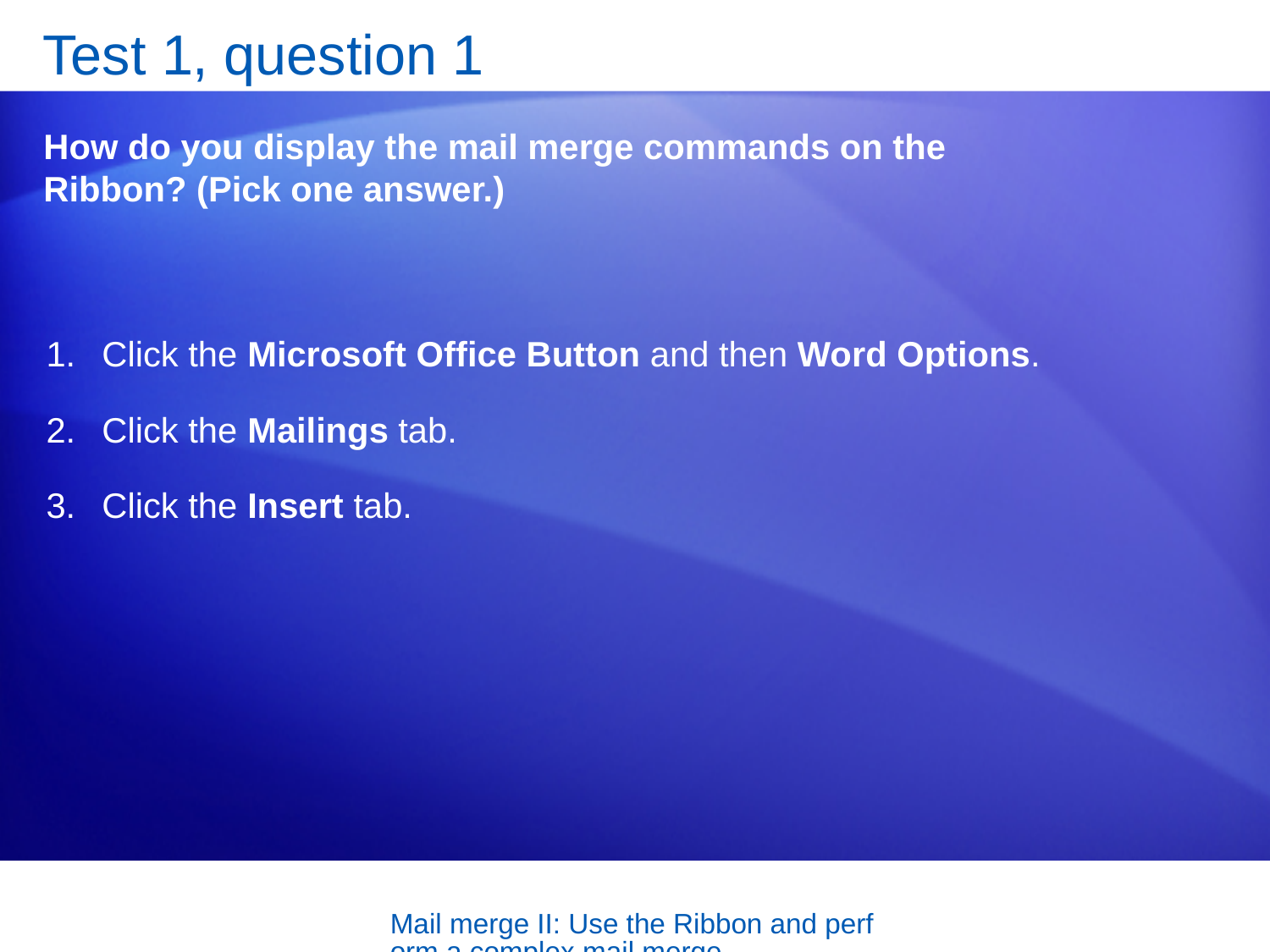

# Test 1, question 1
How do you display the mail merge commands on the Ribbon? (Pick one answer.)
Click the Microsoft Office Button and then Word Options.
Click the Mailings tab.
Click the Insert tab.
Mail merge II: Use the Ribbon and perform a complex mail merge